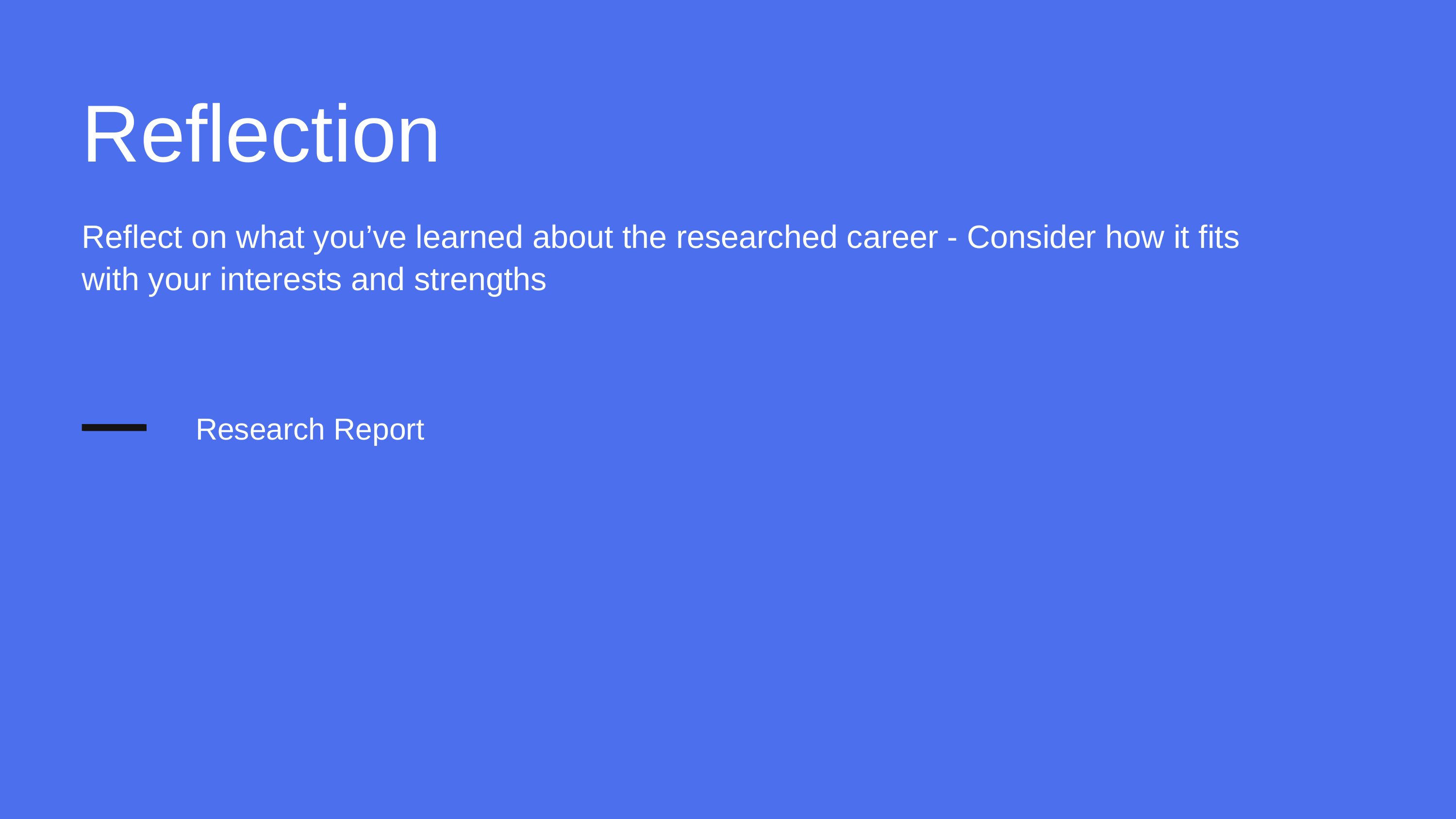

Reflection
Reflect on what you’ve learned about the researched career - Consider how it fits with your interests and strengths
Research Report